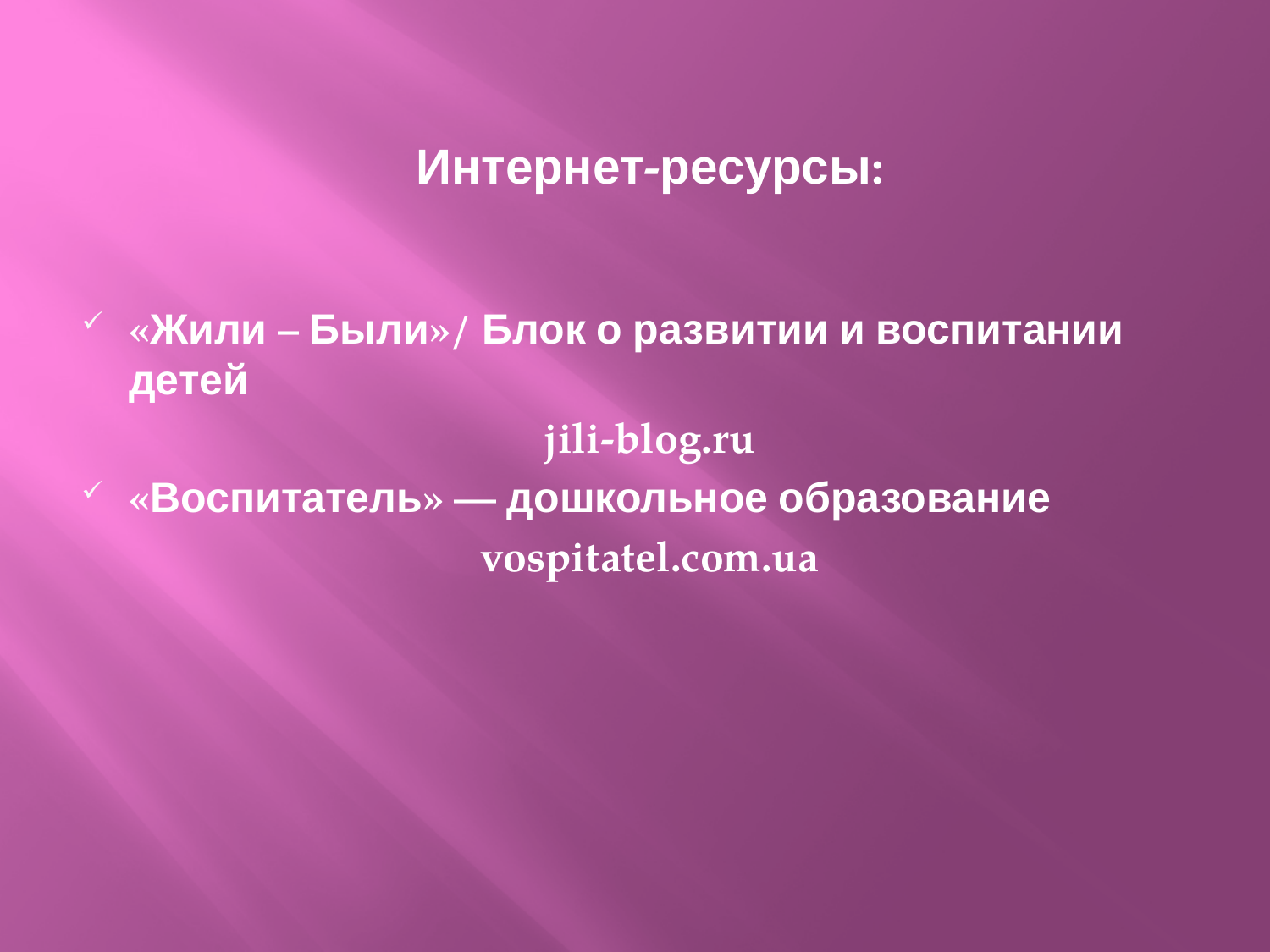

Интернет-ресурсы:

«Жили – Были»/ Блок о развитии и воспитании детей
jili-blog.ru
«Воспитатель» — дошкольное образование
vospitatel.com.ua